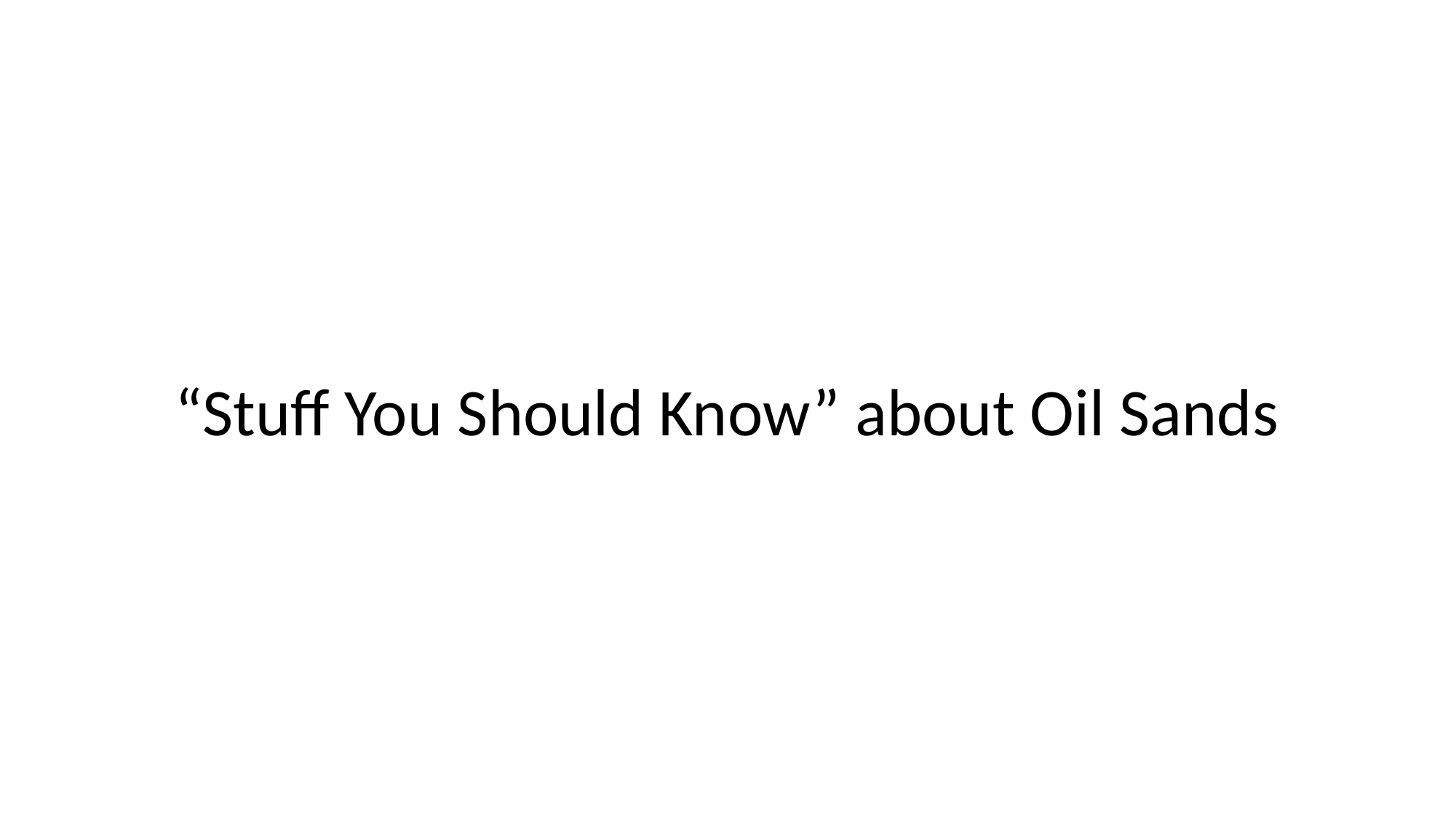

“Stuff You Should Know” about Oil Sands